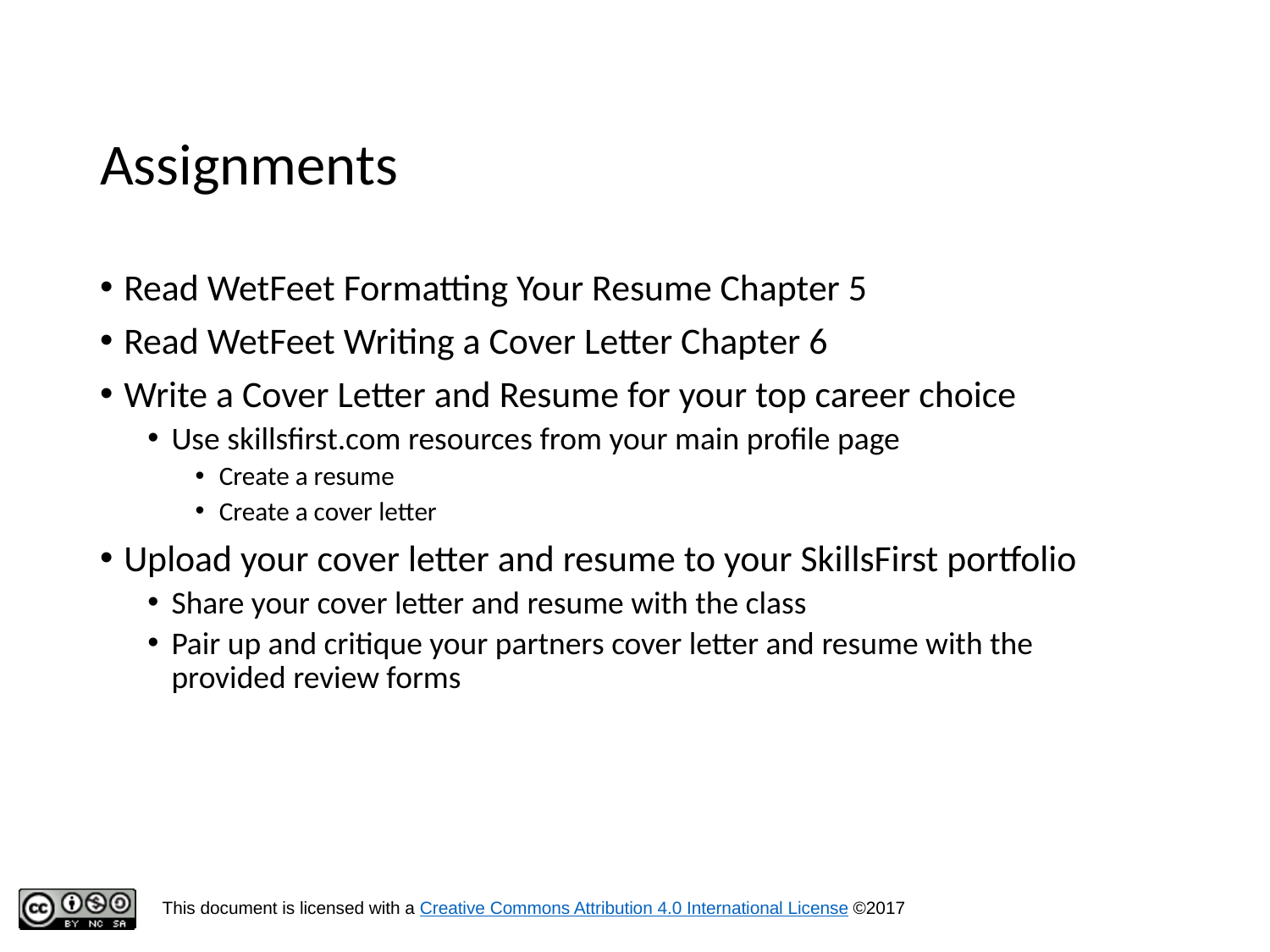

# Assignments
Read WetFeet Formatting Your Resume Chapter 5
Read WetFeet Writing a Cover Letter Chapter 6
Write a Cover Letter and Resume for your top career choice
Use skillsfirst.com resources from your main profile page
Create a resume
Create a cover letter
Upload your cover letter and resume to your SkillsFirst portfolio
Share your cover letter and resume with the class
Pair up and critique your partners cover letter and resume with the provided review forms